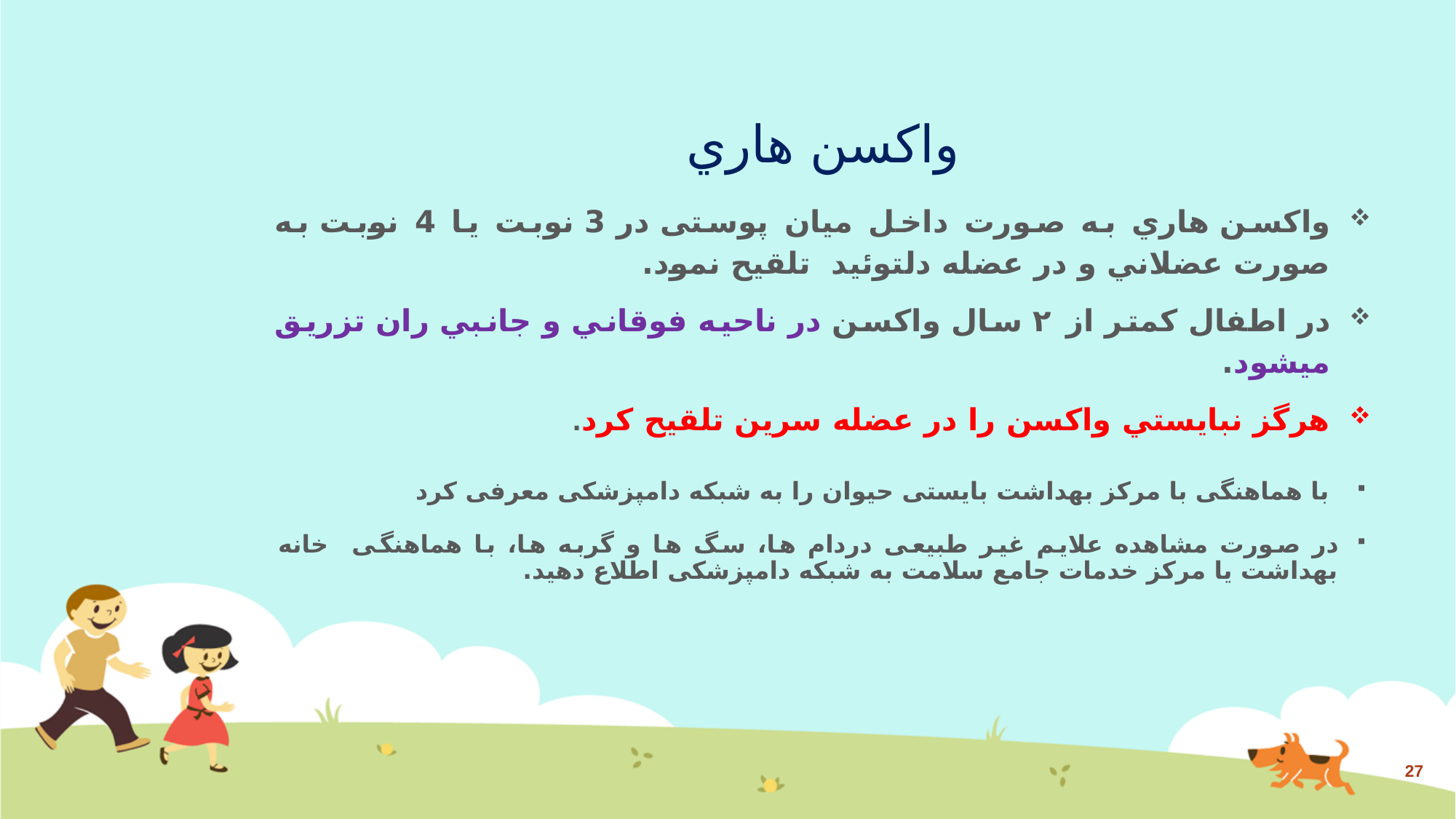

# واكسن هاري
واكسن هاري به صورت داخل میان پوستی در 3 نوبت یا 4 نوبت به صورت عضلاني و در عضله دلتوئيد  تلقيح نمود.
در اطفال كمتر از ۲ سال واكسن در ناحيه فوقاني و جانبي ران تزريق مي­شود.
هرگز نبايستي واكسن را در عضله سرين تلقيح كرد.
 با هماهنگی با مرکز بهداشت بایستی حیوان را به شبکه دامپزشکی معرفی کرد
در صورت مشاهده علایم غیر طبیعی دردام ها، سگ ها و گربه ها، با هماهنگی  خانه بهداشت یا مرکز خدمات جامع سلامت به شبکه دامپزشکی اطلاع دهید.
27